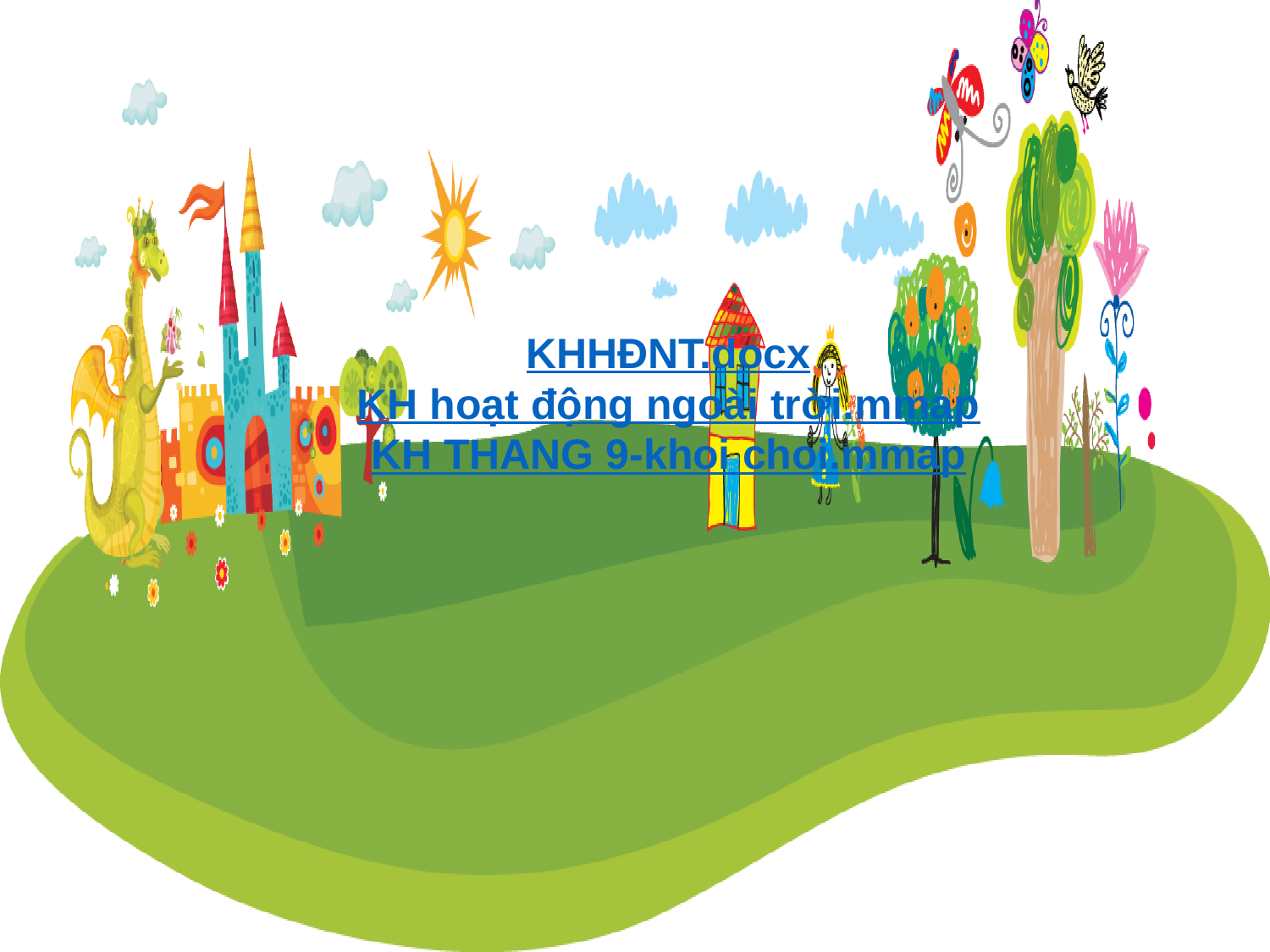

KHHĐNT.docx
KH hoạt động ngoài trời.mmap
KH THANG 9-khoi choi.mmap